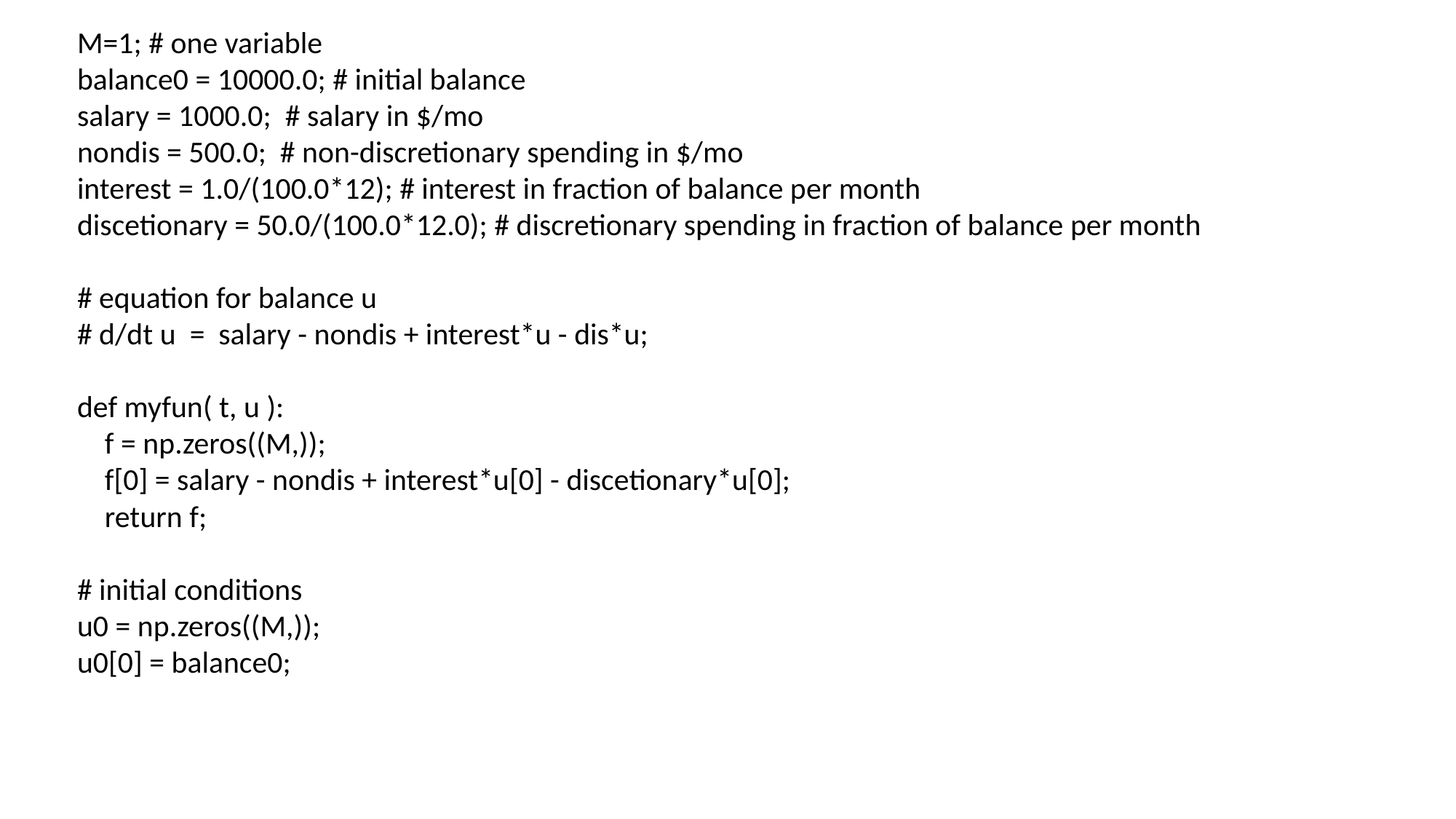

M=1; # one variable
balance0 = 10000.0; # initial balance
salary = 1000.0;  # salary in $/mo
nondis = 500.0;  # non-discretionary spending in $/mo
interest = 1.0/(100.0*12); # interest in fraction of balance per month
discetionary = 50.0/(100.0*12.0); # discretionary spending in fraction of balance per month

# equation for balance u
# d/dt u  =  salary - nondis + interest*u - dis*u;

def myfun( t, u ):
    f = np.zeros((M,));
    f[0] = salary - nondis + interest*u[0] - discetionary*u[0];
    return f;

# initial conditions
u0 = np.zeros((M,));
u0[0] = balance0;